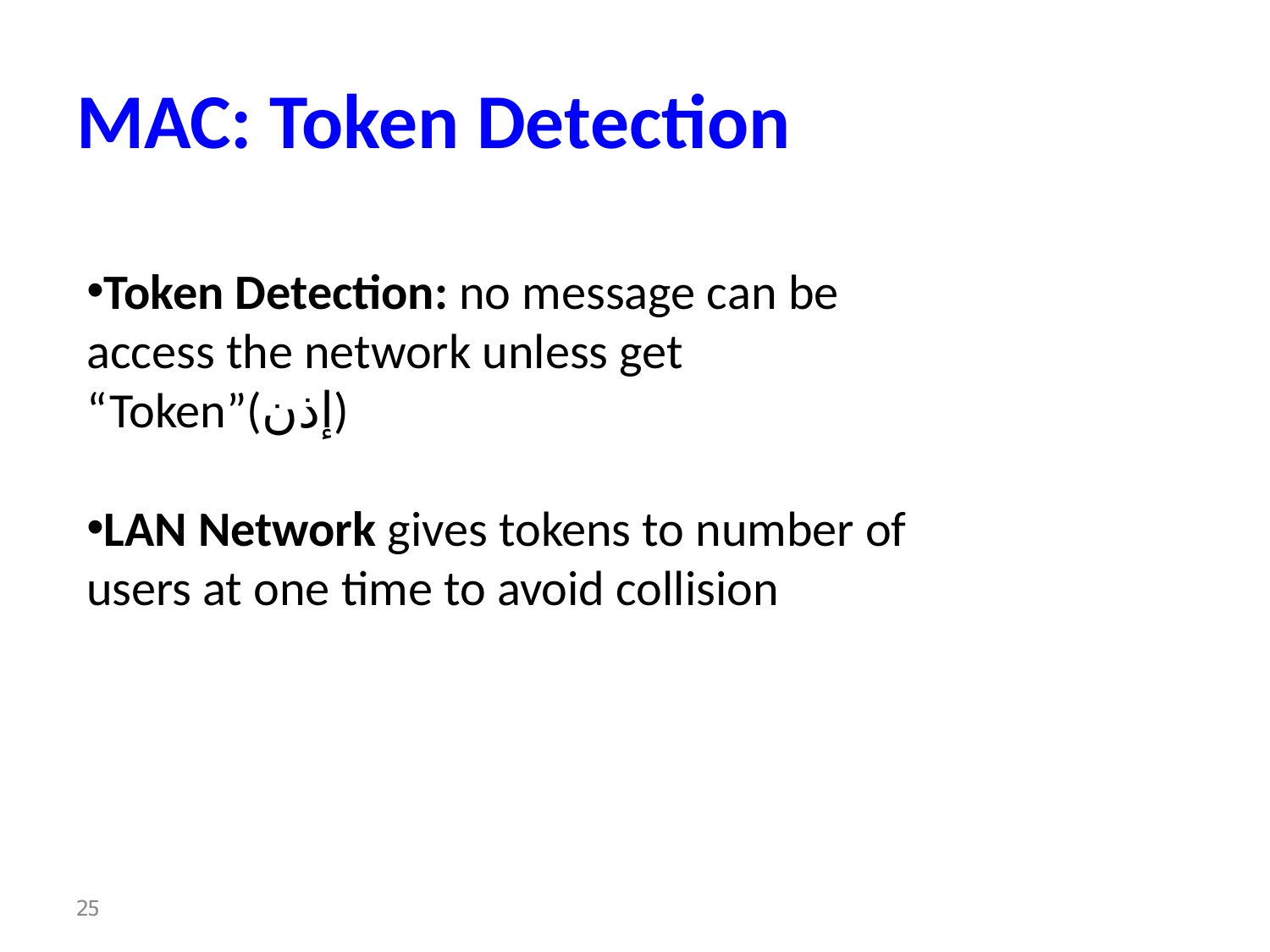

# MAC: Token Detection

Token Detection: no message can be access the network unless get “Token”(إذن)

LAN Network gives tokens to number of users at one time to avoid collision
25